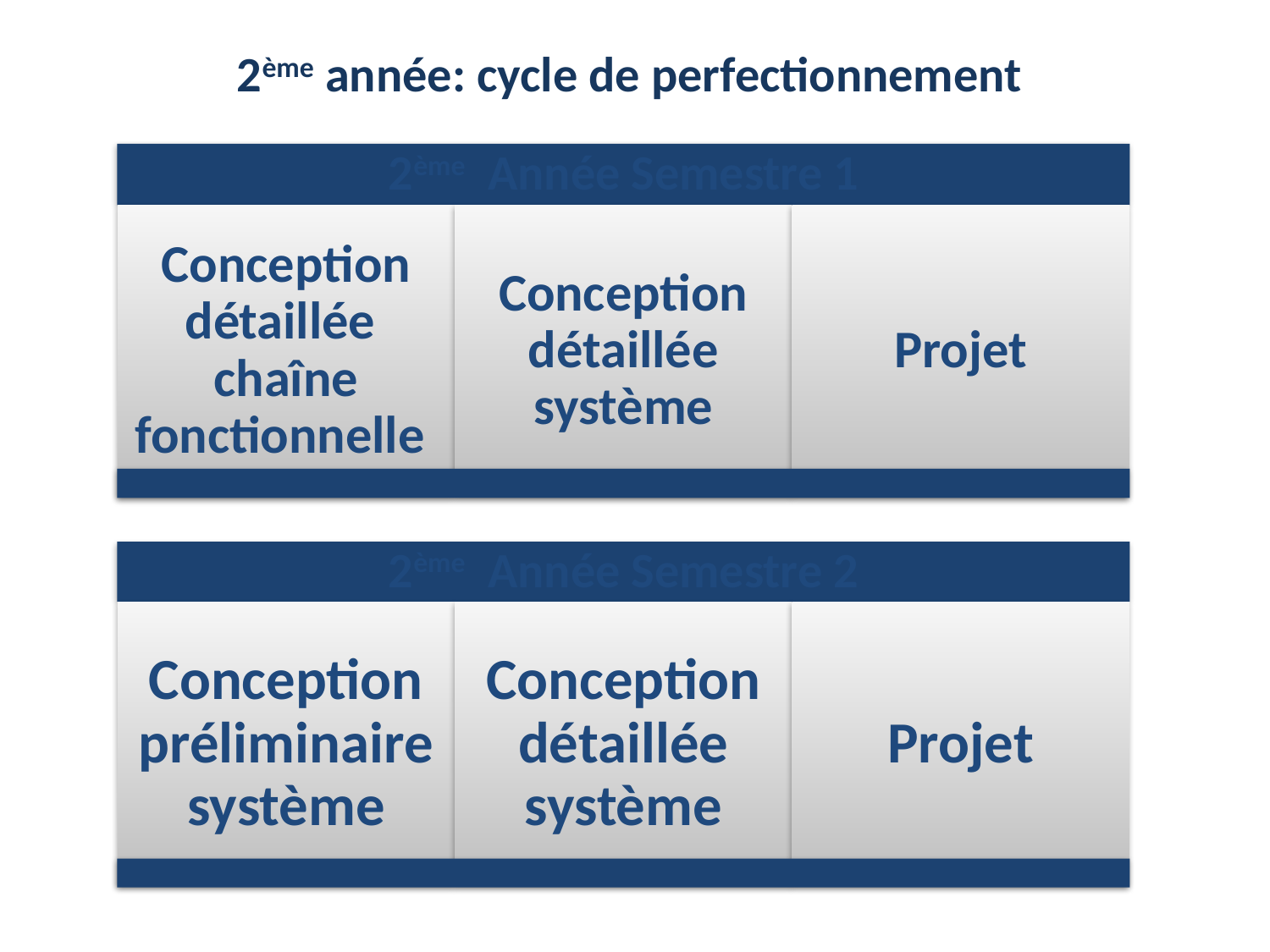

2ème année: cycle de perfectionnement
2ème  Année Semestre 1
Conception détaillée
chaîne fonctionnelle
Conception détaillée
système
Projet
2ème  Année Semestre 2
Conception préliminaire système
Conception détaillée
système
Projet